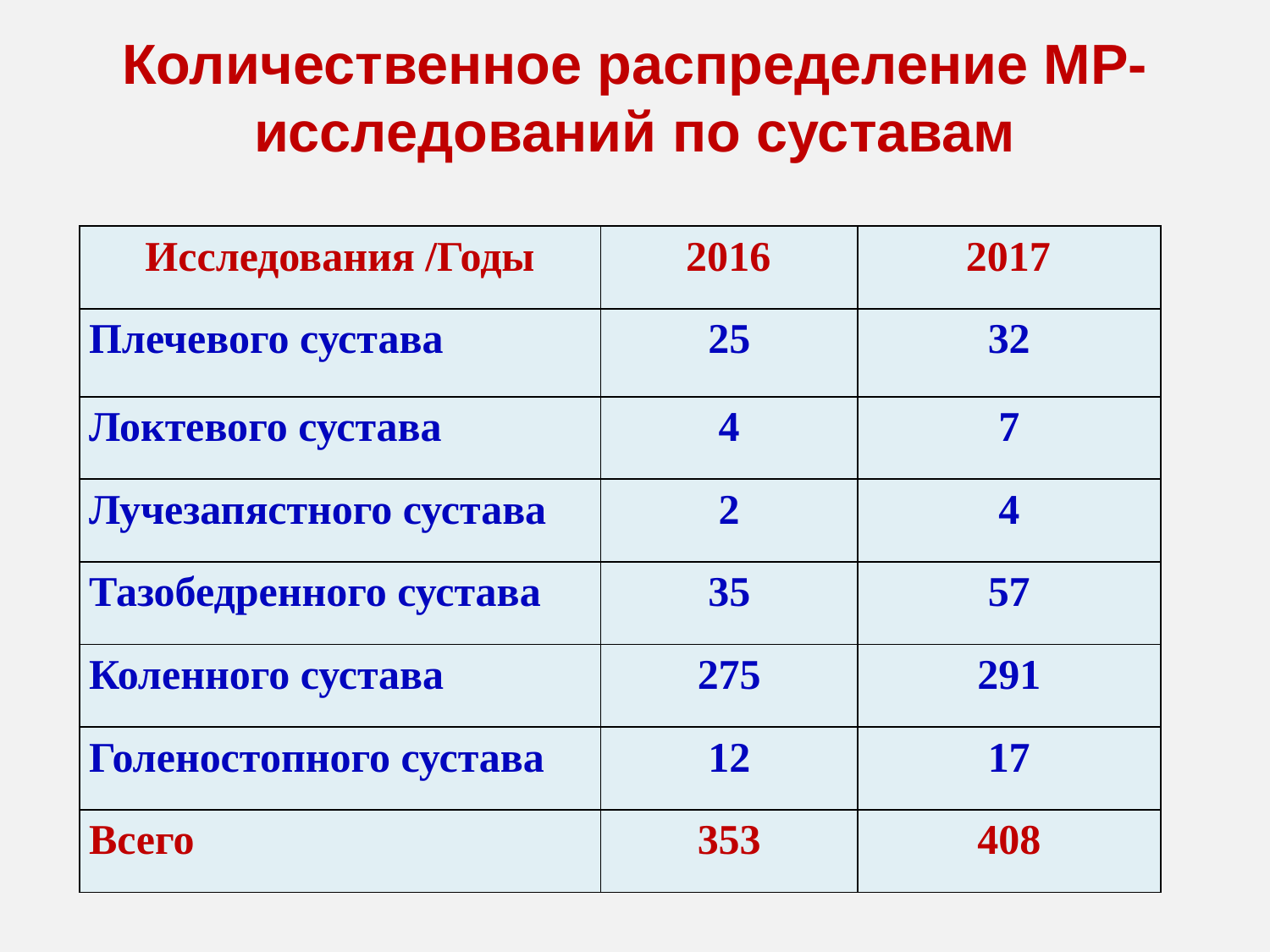

# Количественное распределение МР-исследований по суставам
| Исследования /Годы | 2016 | 2017 |
| --- | --- | --- |
| Плечевого сустава | 25 | 32 |
| Локтевого сустава | 4 | 7 |
| Лучезапястного сустава | 2 | 4 |
| Тазобедренного сустава | 35 | 57 |
| Коленного сустава | 275 | 291 |
| Голеностопного сустава | 12 | 17 |
| Всего | 353 | 408 |